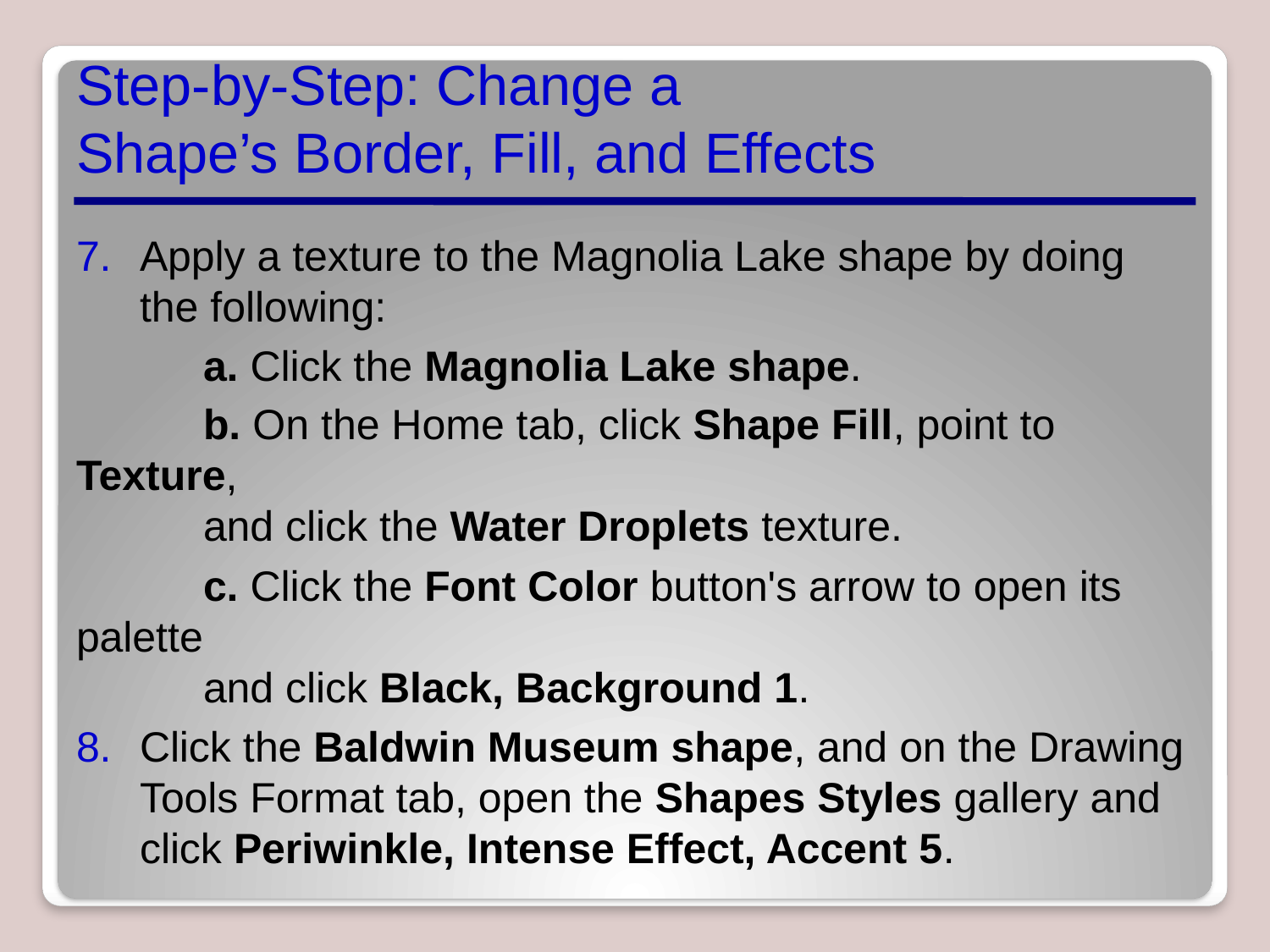

# Step-by-Step: Change a Shape’s Border, Fill, and Effects
Apply a texture to the Magnolia Lake shape by doing the following:
	a. Click the Magnolia Lake shape.
	b. On the Home tab, click Shape Fill, point to Texture,
	and click the Water Droplets texture.
	c. Click the Font Color button's arrow to open its palette
	and click Black, Background 1.
Click the Baldwin Museum shape, and on the Drawing Tools Format tab, open the Shapes Styles gallery and click Periwinkle, Intense Effect, Accent 5.